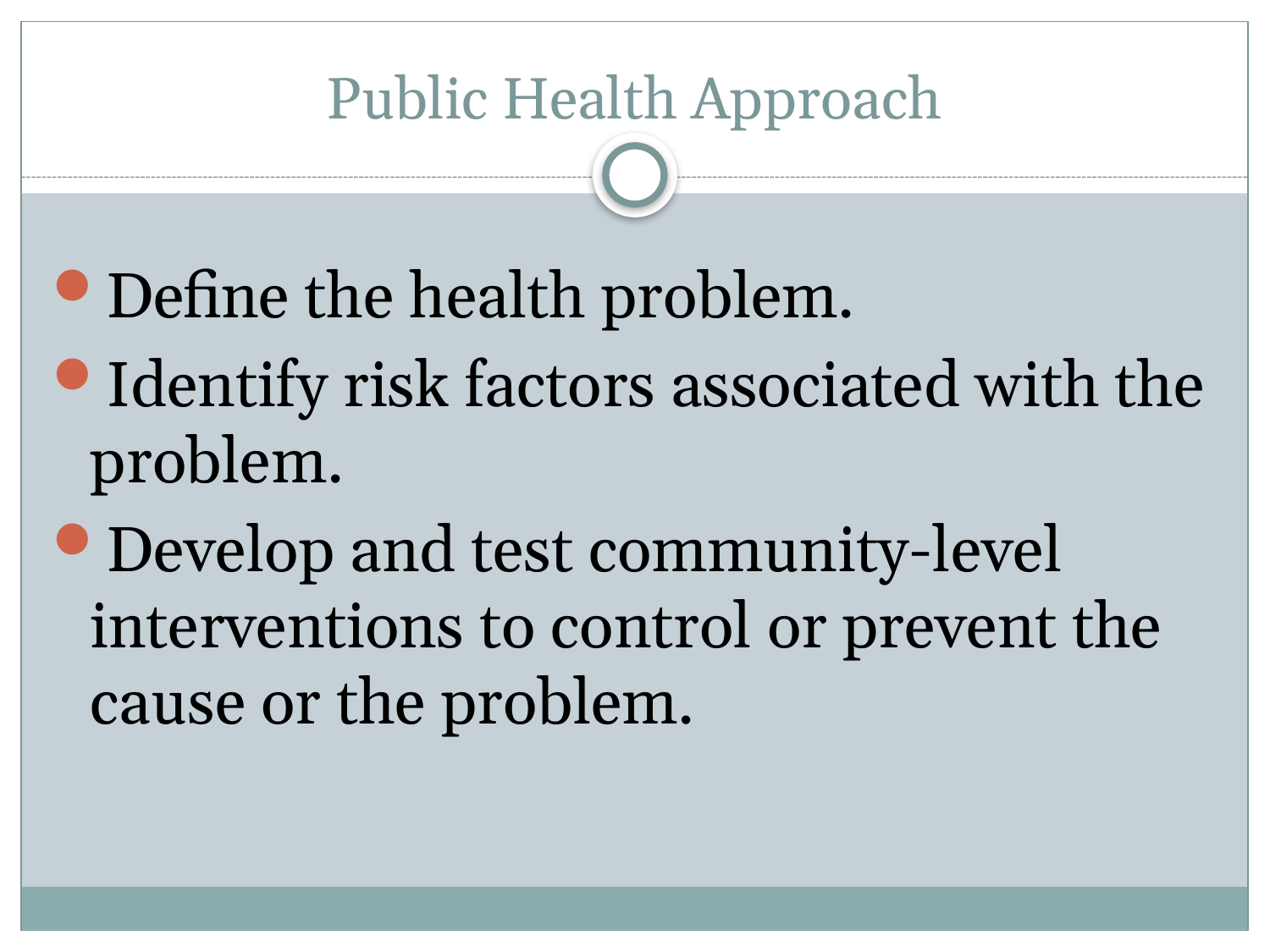

# Public Health Approach
Define the health problem.
Identify risk factors associated with the problem.
Develop and test community-level interventions to control or prevent the cause or the problem.